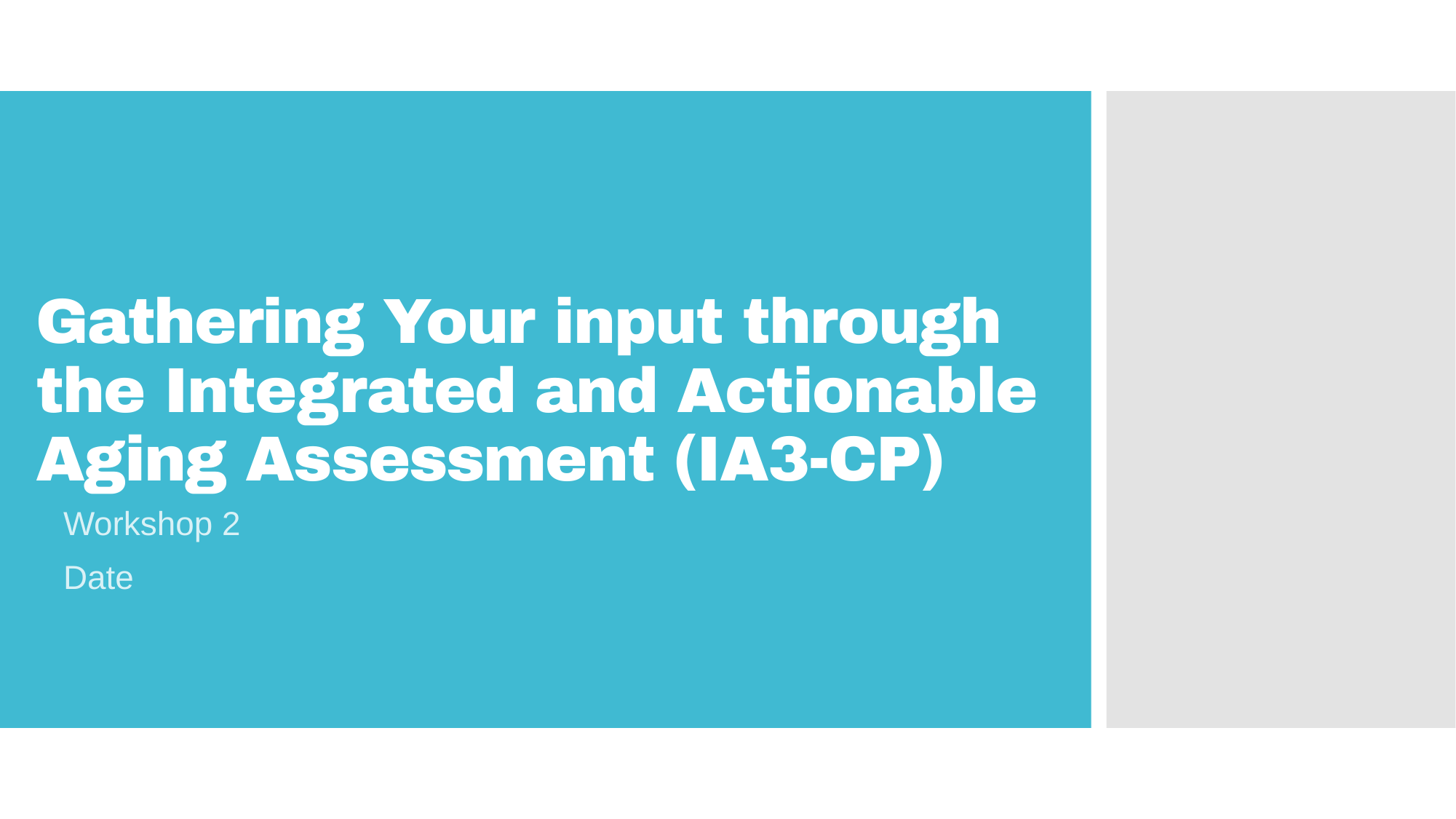

# Gathering Your input through the Integrated and Actionable Aging Assessment (IA3-CP)
Workshop 2
Date